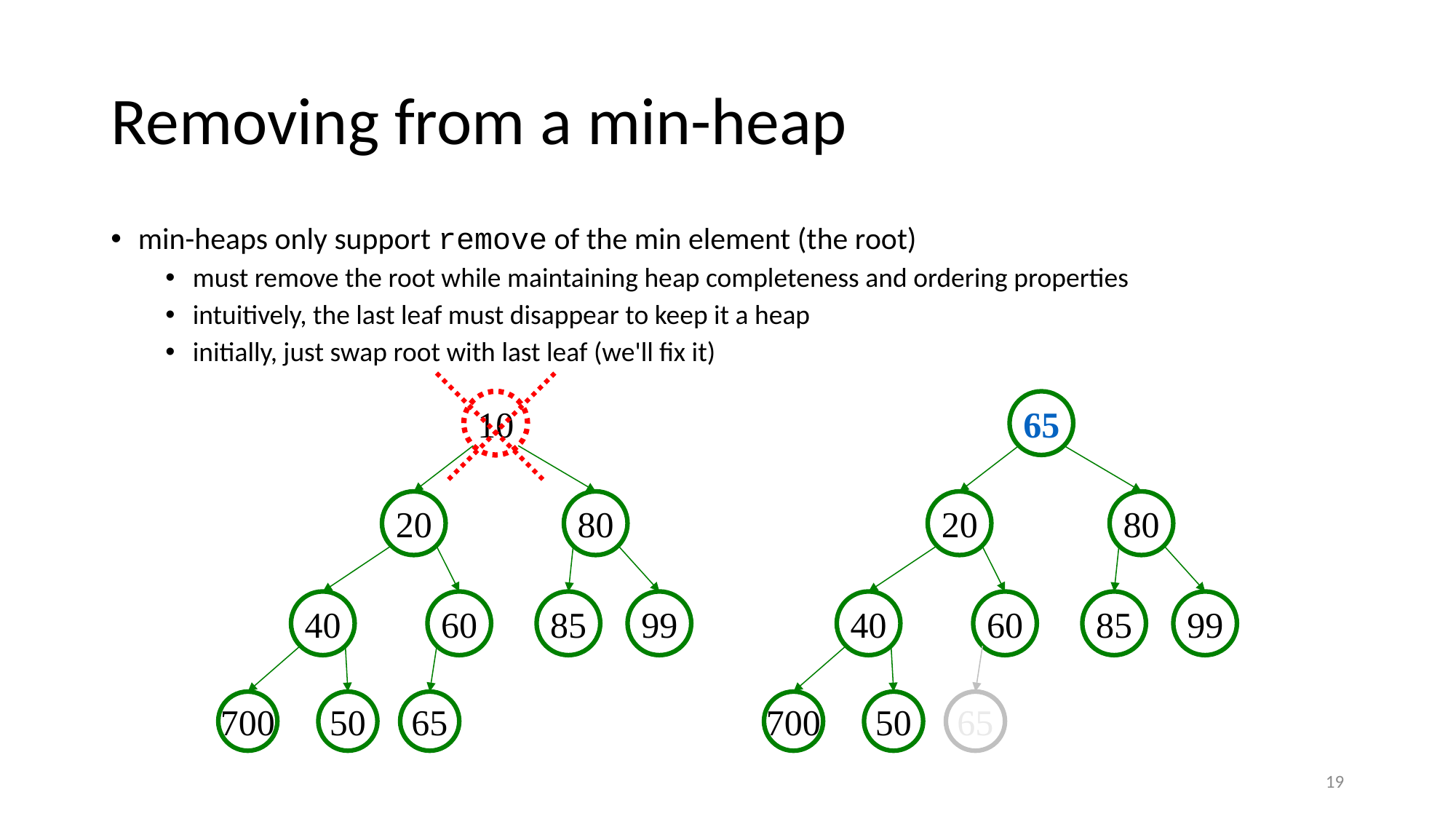

# Removing from a min-heap
min-heaps only support remove of the min element (the root)
must remove the root while maintaining heap completeness and ordering properties
intuitively, the last leaf must disappear to keep it a heap
initially, just swap root with last leaf (we'll fix it)

10
65
20
80
20
80
40
60
85
99
40
60
85
99
700
50
65
700
50
65
19